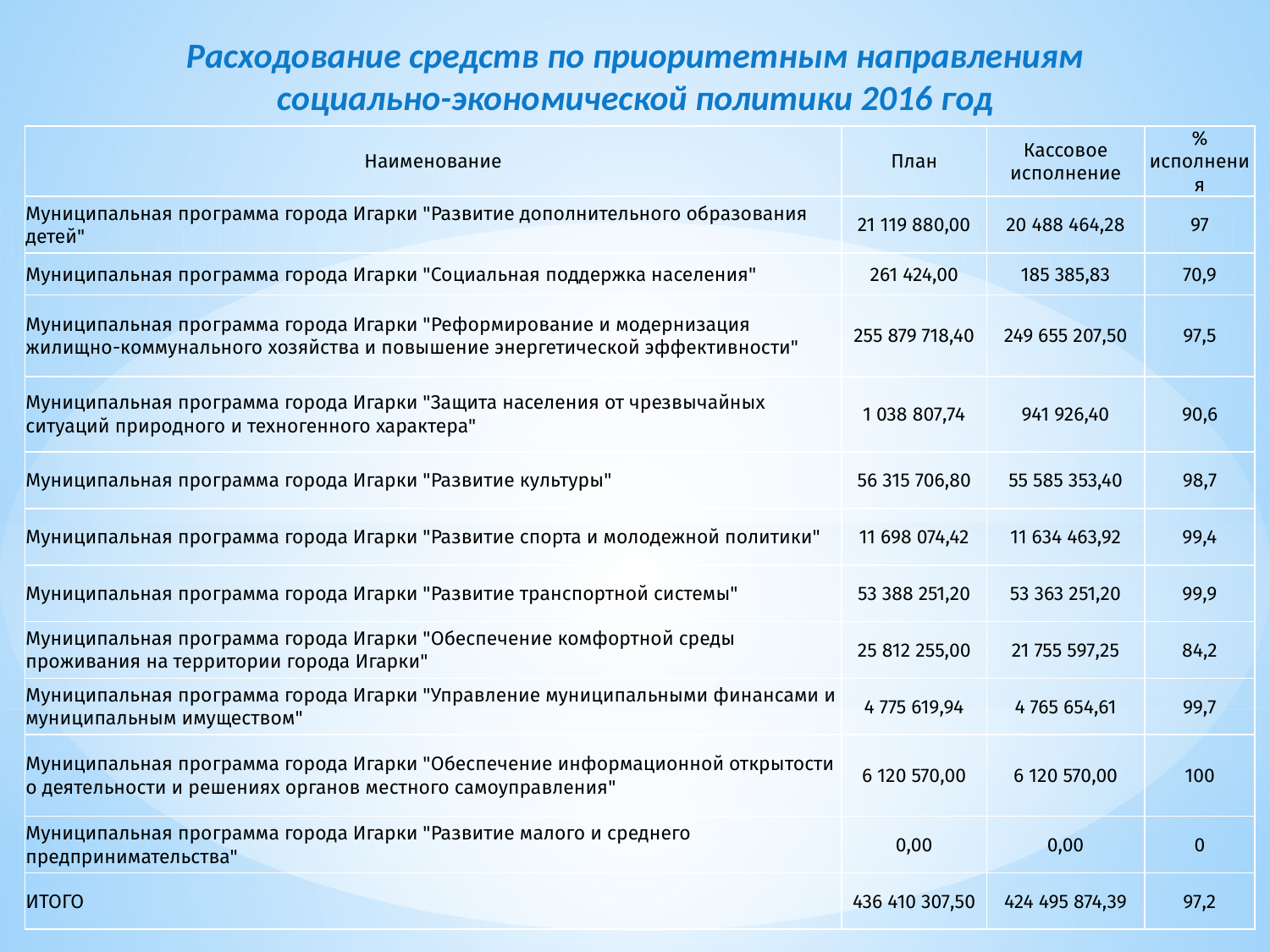

Расходование средств по приоритетным направлениям
социально-экономической политики 2016 год
| Наименование | План | Кассовое исполнение | % исполнения |
| --- | --- | --- | --- |
| Муниципальная программа города Игарки "Развитие дополнительного образования детей" | 21 119 880,00 | 20 488 464,28 | 97 |
| Муниципальная программа города Игарки "Социальная поддержка населения" | 261 424,00 | 185 385,83 | 70,9 |
| Муниципальная программа города Игарки "Реформирование и модернизация жилищно-коммунального хозяйства и повышение энергетической эффективности" | 255 879 718,40 | 249 655 207,50 | 97,5 |
| Муниципальная программа города Игарки "Защита населения от чрезвычайных ситуаций природного и техногенного характера" | 1 038 807,74 | 941 926,40 | 90,6 |
| Муниципальная программа города Игарки "Развитие культуры" | 56 315 706,80 | 55 585 353,40 | 98,7 |
| Муниципальная программа города Игарки "Развитие спорта и молодежной политики" | 11 698 074,42 | 11 634 463,92 | 99,4 |
| Муниципальная программа города Игарки "Развитие транспортной системы" | 53 388 251,20 | 53 363 251,20 | 99,9 |
| Муниципальная программа города Игарки "Обеспечение комфортной среды проживания на территории города Игарки" | 25 812 255,00 | 21 755 597,25 | 84,2 |
| Муниципальная программа города Игарки "Управление муниципальными финансами и муниципальным имуществом" | 4 775 619,94 | 4 765 654,61 | 99,7 |
| Муниципальная программа города Игарки "Обеспечение информационной открытости о деятельности и решениях органов местного самоуправления" | 6 120 570,00 | 6 120 570,00 | 100 |
| Муниципальная программа города Игарки "Развитие малого и среднего предпринимательства" | 0,00 | 0,00 | 0 |
| ИТОГО | 436 410 307,50 | 424 495 874,39 | 97,2 |